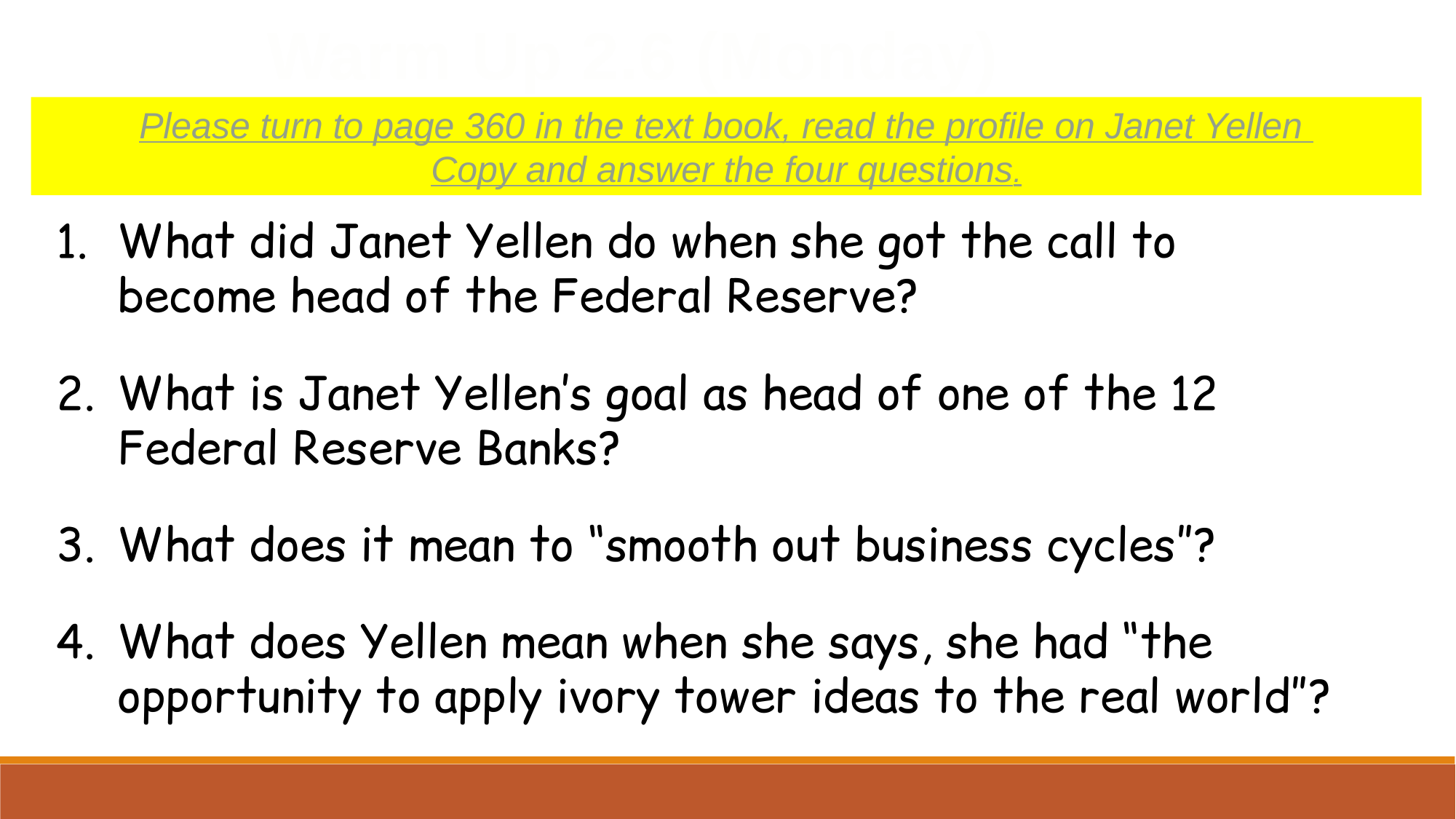

Warm Up 2.6 (Monday)
Please turn to page 360 in the text book, read the profile on Janet Yellen
Copy and answer the four questions.
What did Janet Yellen do when she got the call to become head of the Federal Reserve?
What is Janet Yellen’s goal as head of one of the 12 Federal Reserve Banks?
What does it mean to “smooth out business cycles”?
What does Yellen mean when she says, she had “the opportunity to apply ivory tower ideas to the real world”?